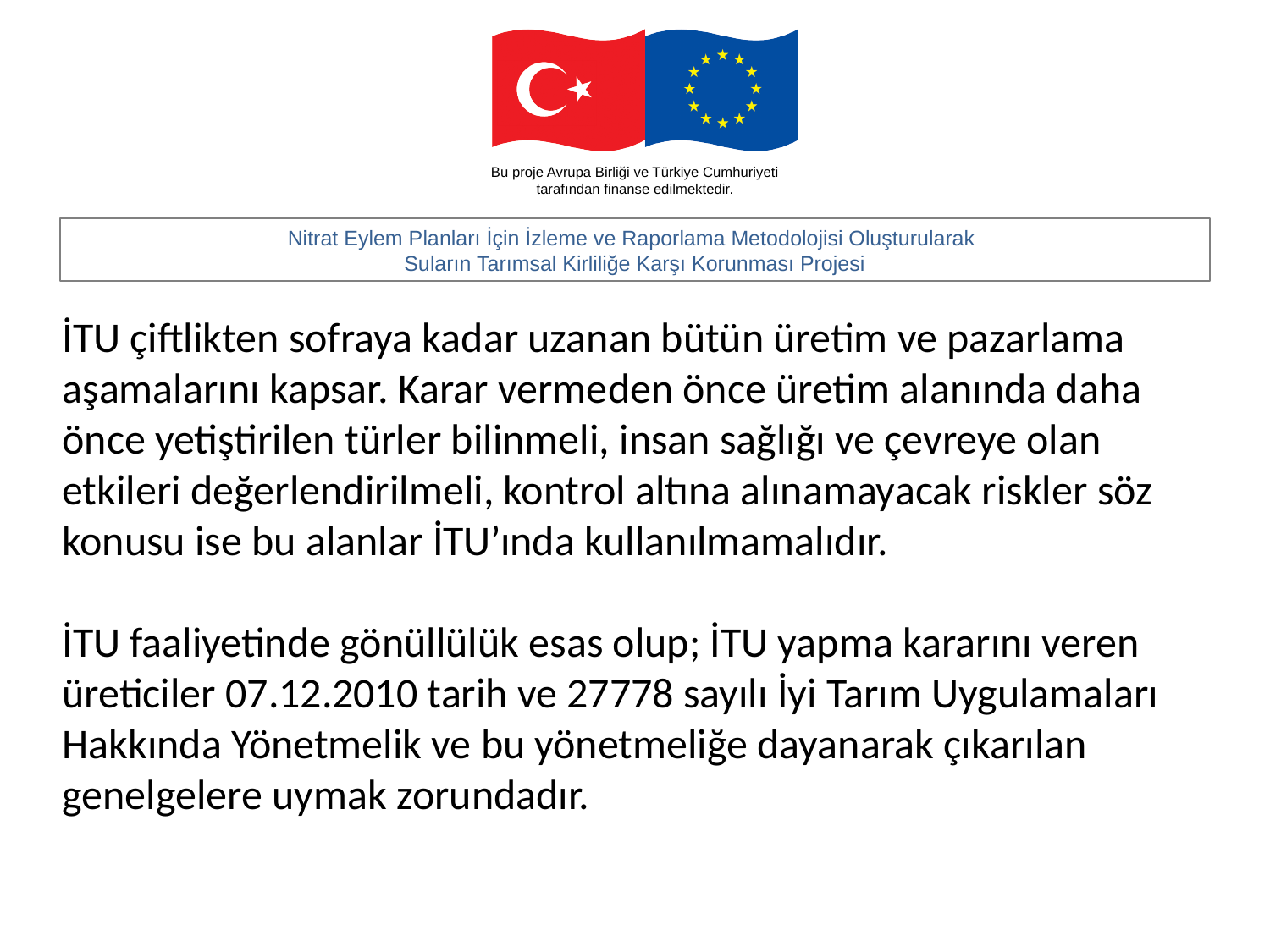

İTU çiftlikten sofraya kadar uzanan bütün üretim ve pazarlama aşamalarını kapsar. Karar vermeden önce üretim alanında daha önce yetiştirilen türler bilinmeli, insan sağlığı ve çevreye olan etkileri değerlendirilmeli, kontrol altına alınamayacak riskler söz konusu ise bu alanlar İTU’ında kullanılmamalıdır.

İTU faaliyetinde gönüllülük esas olup; İTU yapma kararını veren üreticiler 07.12.2010 tarih ve 27778 sayılı İyi Tarım Uygulamaları Hakkında Yönetmelik ve bu yönetmeliğe dayanarak çıkarılan genelgelere uymak zorundadır.